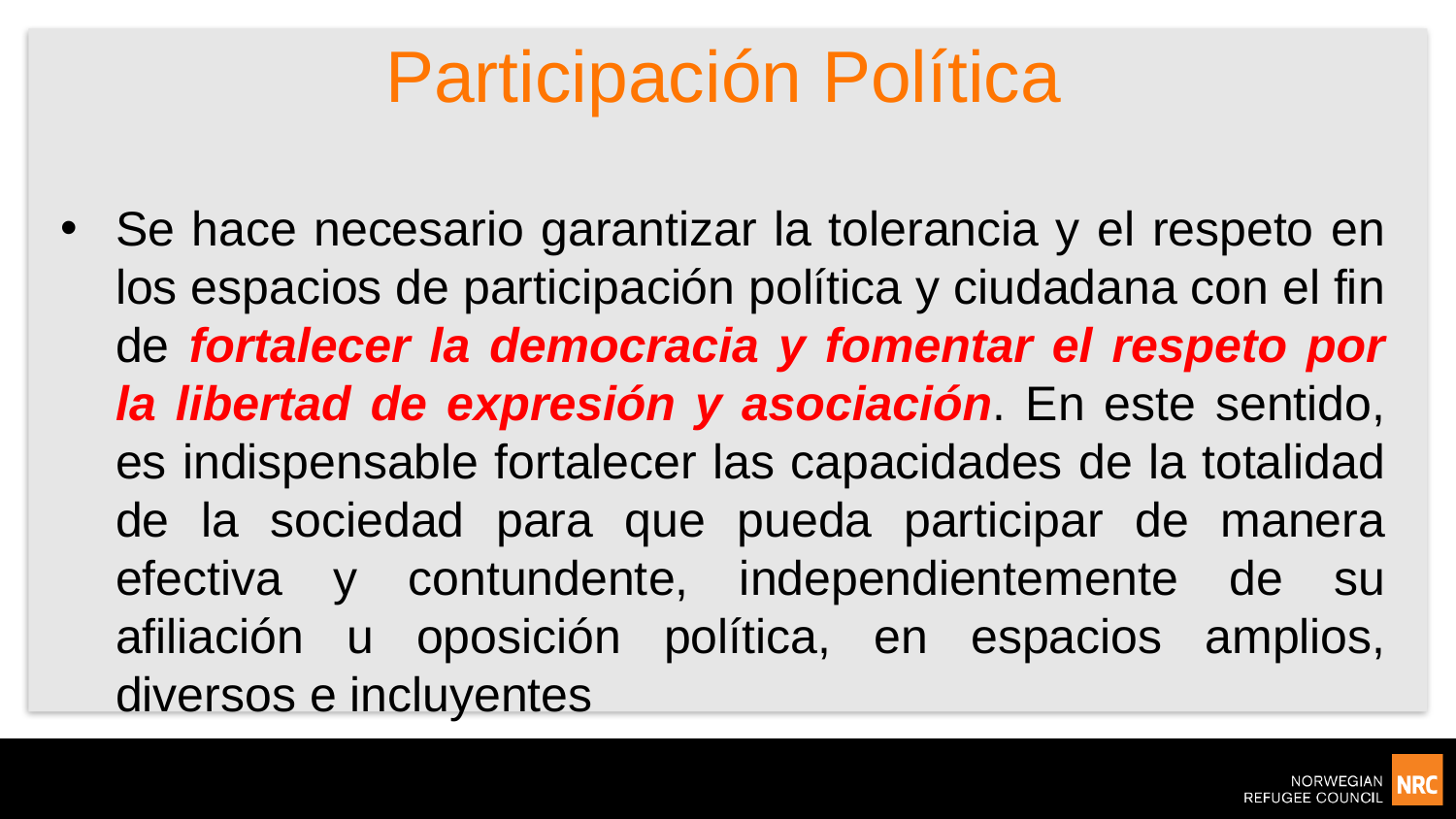

# Participación Política
Se hace necesario garantizar la tolerancia y el respeto en los espacios de participación política y ciudadana con el fin de fortalecer la democracia y fomentar el respeto por la libertad de expresión y asociación. En este sentido, es indispensable fortalecer las capacidades de la totalidad de la sociedad para que pueda participar de manera efectiva y contundente, independientemente de su afiliación u oposición política, en espacios amplios, diversos e incluyentes